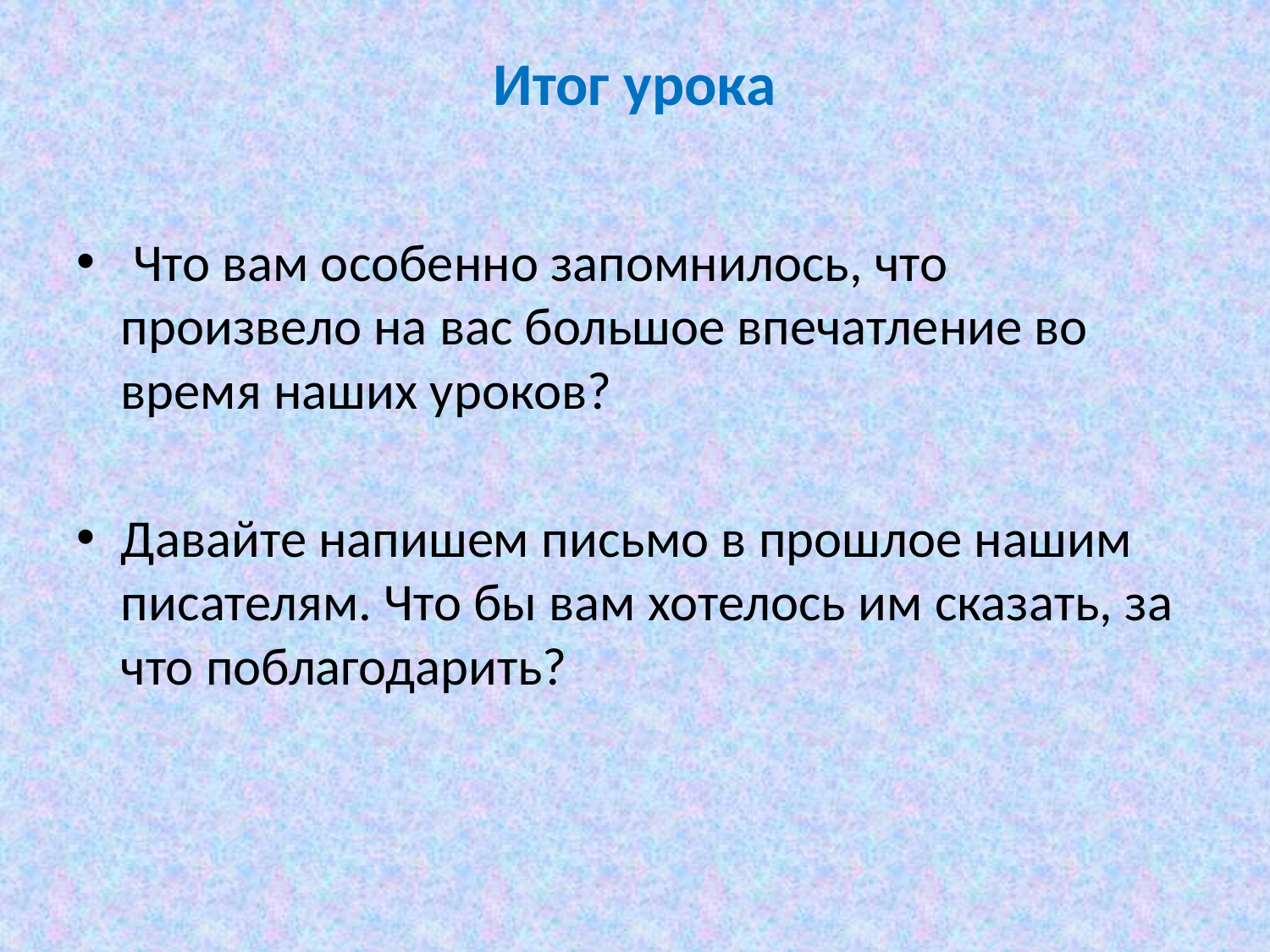

# Итог урока
 Что вам особенно запомнилось, что произвело на вас большое впечатление во время наших уроков?

Давайте напишем письмо в прошлое нашим писателям. Что бы вам хотелось им сказать, за что поблагодарить?